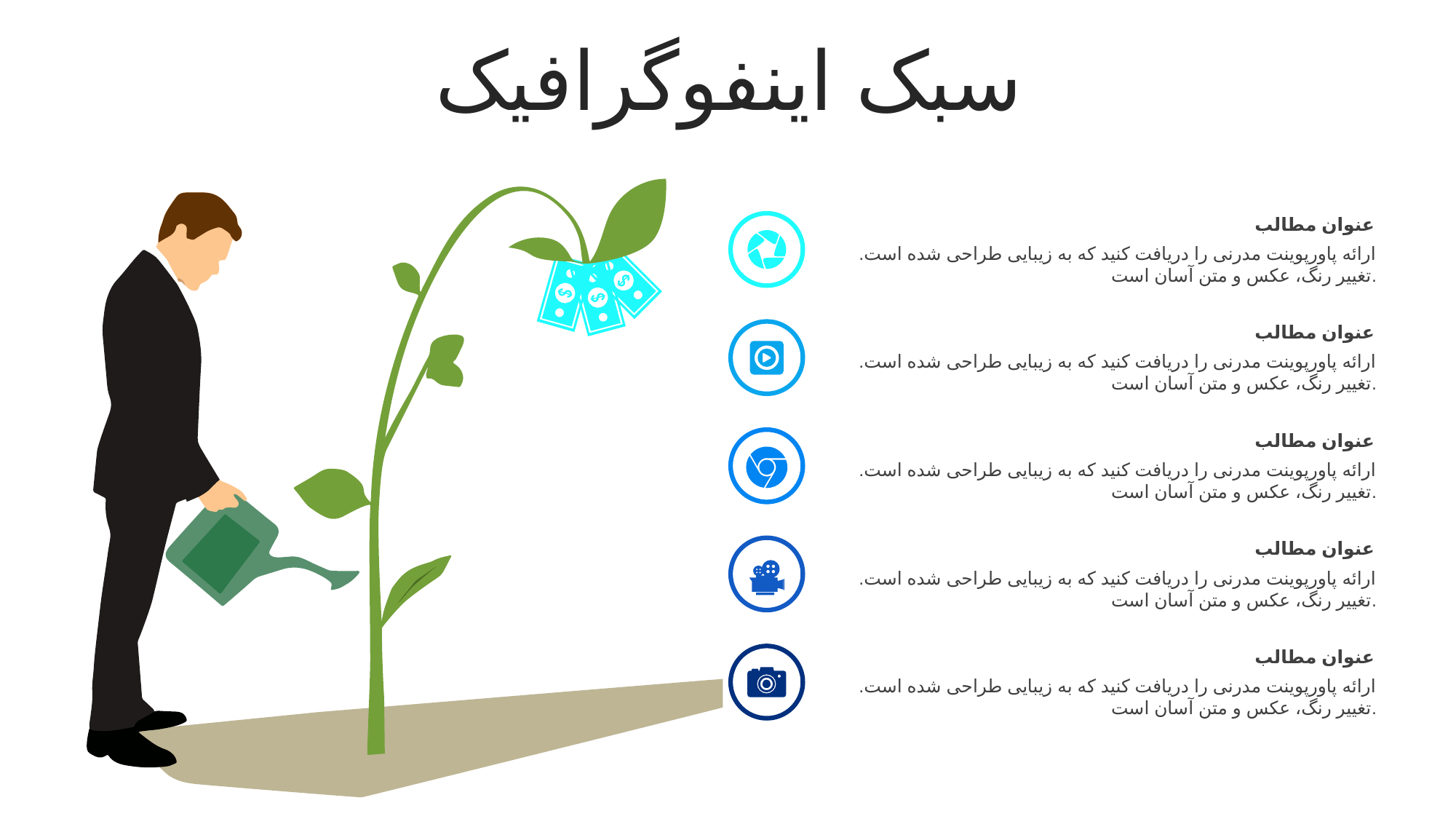

سبک اینفوگرافیک

عنوان مطالب
ارائه پاورپوینت مدرنی را دریافت کنید که به زیبایی طراحی شده است. تغییر رنگ، عکس و متن آسان است.

عنوان مطالب
ارائه پاورپوینت مدرنی را دریافت کنید که به زیبایی طراحی شده است. تغییر رنگ، عکس و متن آسان است.

عنوان مطالب
ارائه پاورپوینت مدرنی را دریافت کنید که به زیبایی طراحی شده است. تغییر رنگ، عکس و متن آسان است.

عنوان مطالب
ارائه پاورپوینت مدرنی را دریافت کنید که به زیبایی طراحی شده است. تغییر رنگ، عکس و متن آسان است.

عنوان مطالب
ارائه پاورپوینت مدرنی را دریافت کنید که به زیبایی طراحی شده است. تغییر رنگ، عکس و متن آسان است.